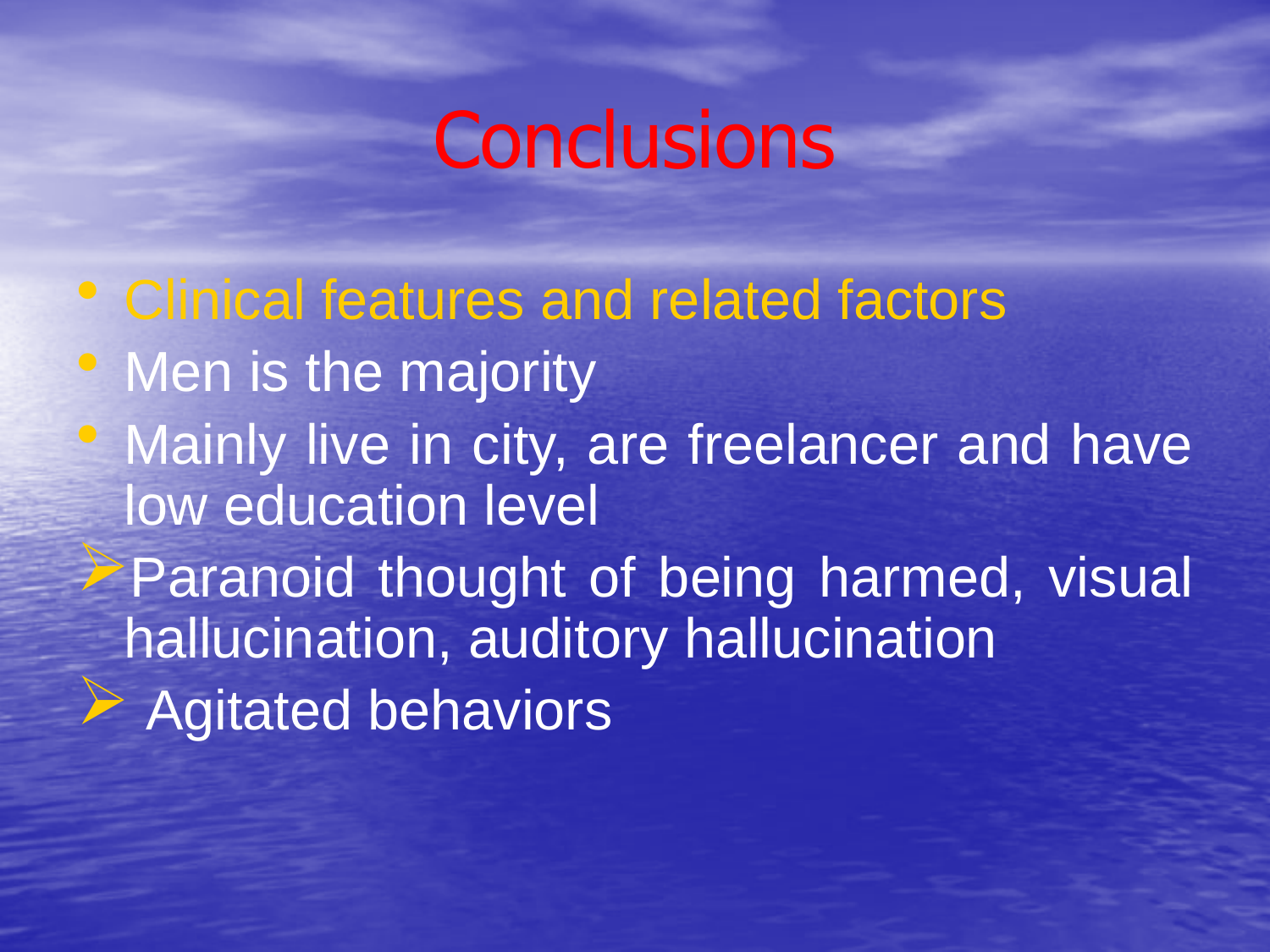

# Conclusions
Clinical features and related factors
Men is the majority
Mainly live in city, are freelancer and have low education level
Paranoid thought of being harmed, visual hallucination, auditory hallucination
 Agitated behaviors